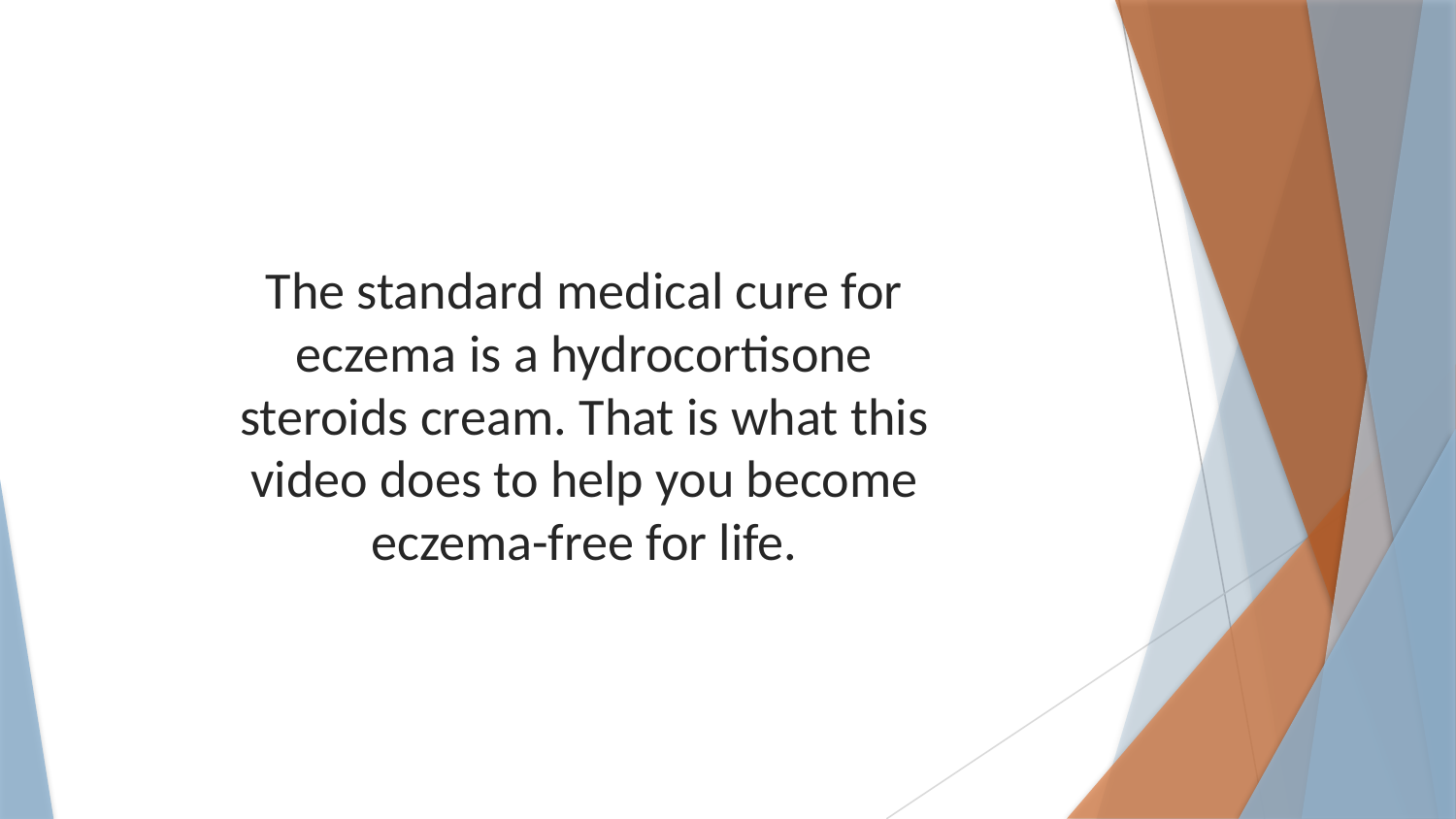

The standard medical cure for eczema is a hydrocortisone steroids cream. That is what this video does to help you become eczema-free for life.